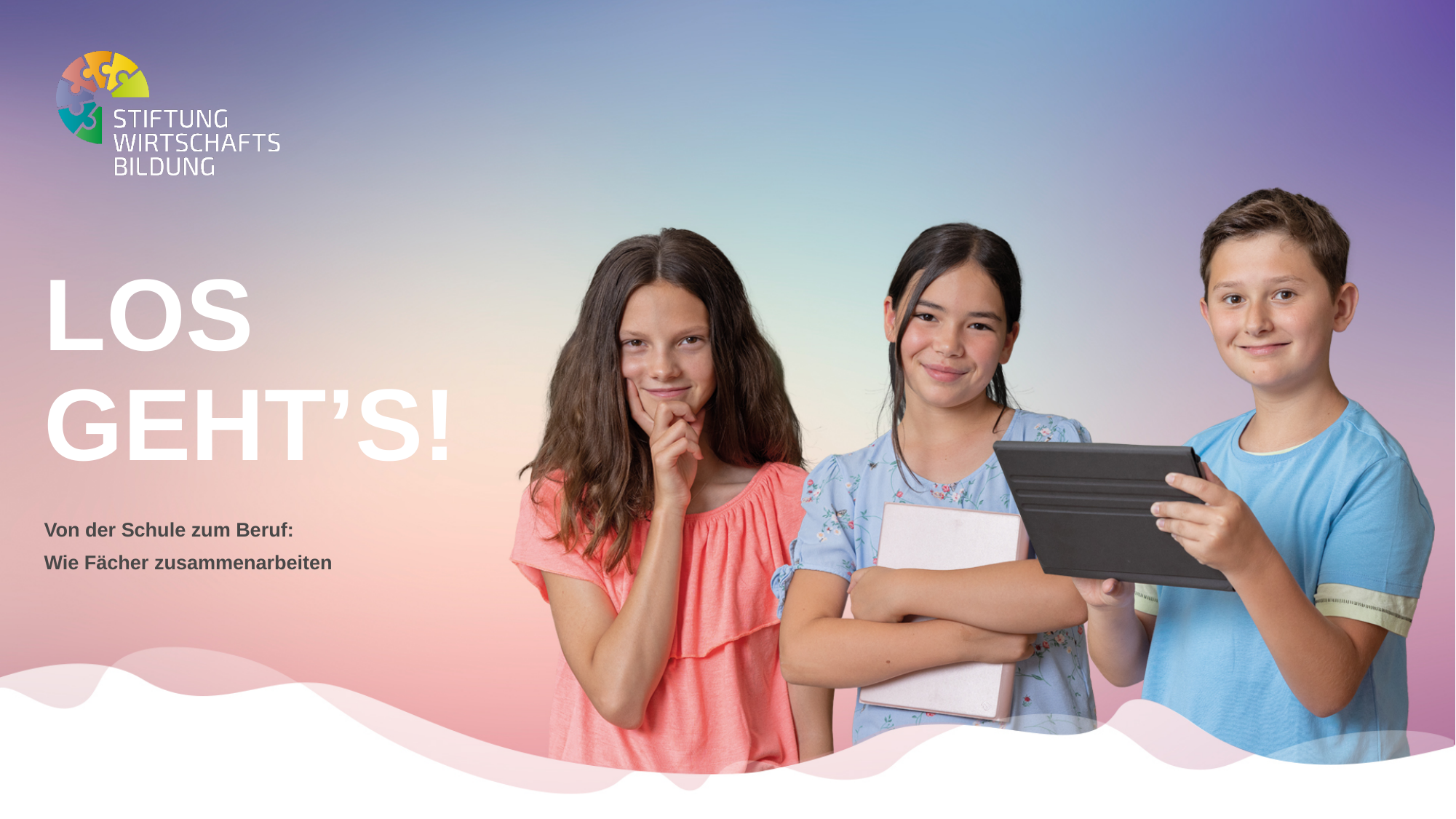

# Los Geht’s!
Von der Schule zum Beruf:
Wie Fächer zusammenarbeiten